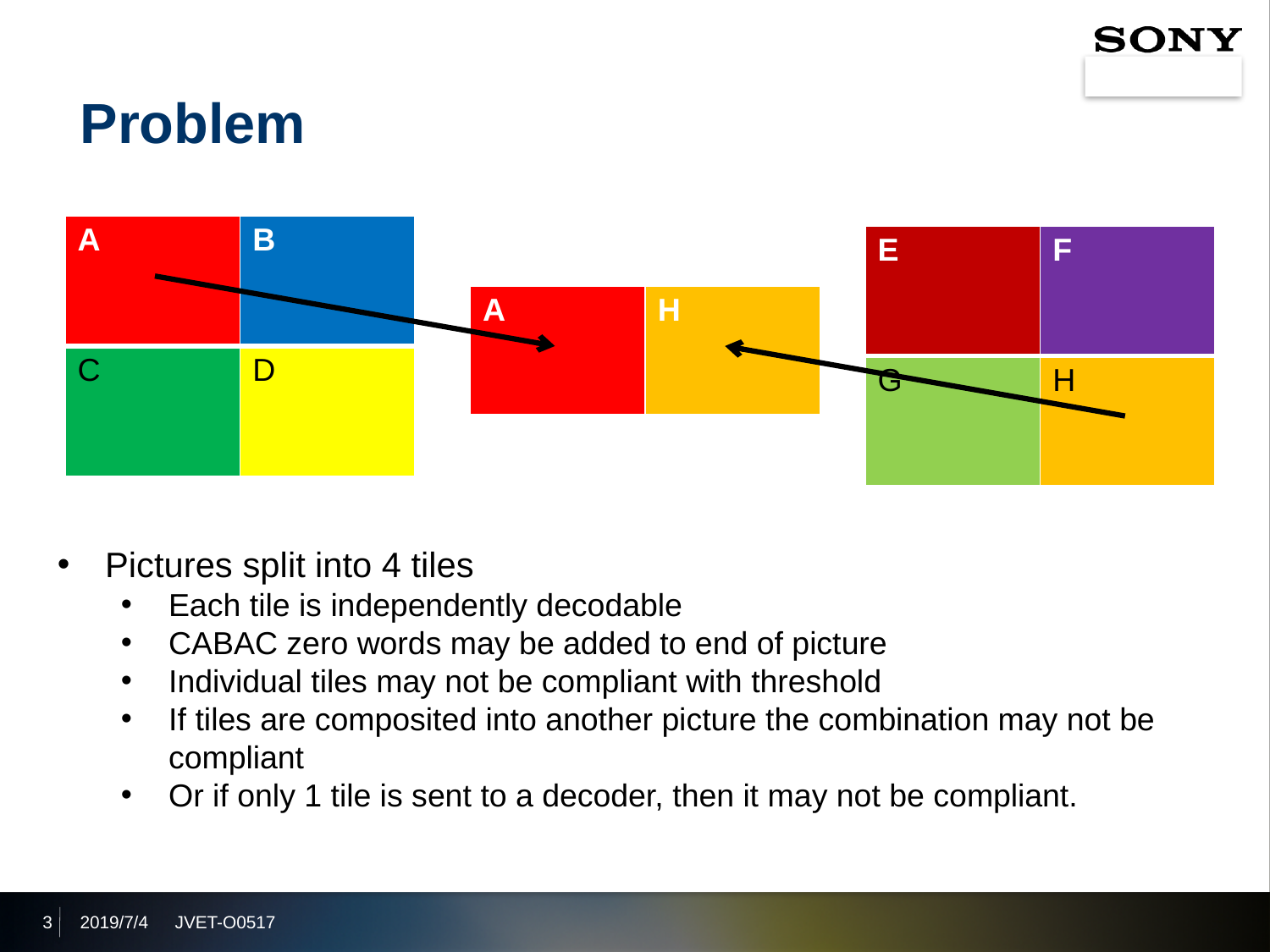

# Problem
| A | B |
| --- | --- |
| C | D |
| E | F |
| --- | --- |
| G | H |
| A | H |
| --- | --- |
Pictures split into 4 tiles
Each tile is independently decodable
CABAC zero words may be added to end of picture
Individual tiles may not be compliant with threshold
If tiles are composited into another picture the combination may not be compliant
Or if only 1 tile is sent to a decoder, then it may not be compliant.
3
2019/7/4
JVET-O0517